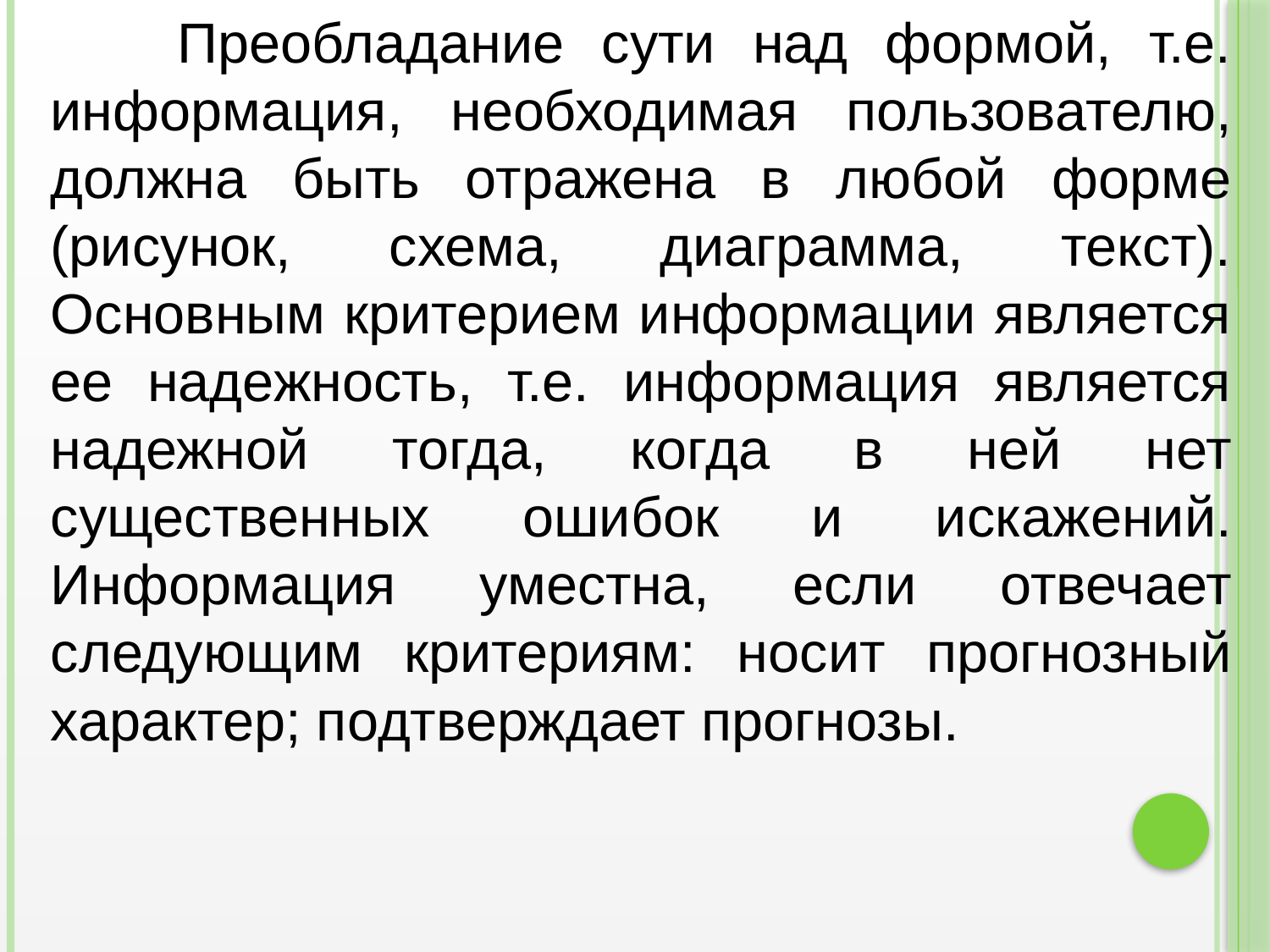

Преобладание сути над формой, т.е. информация, необходимая пользователю, должна быть отражена в любой форме (рисунок, схема, диаграмма, текст). Основным критерием информации является ее надежность, т.е. информация является надежной тогда, когда в ней нет существенных ошибок и искажений. Информация уместна, если отвечает следующим критериям: носит прогнозный характер; подтверждает прогнозы.